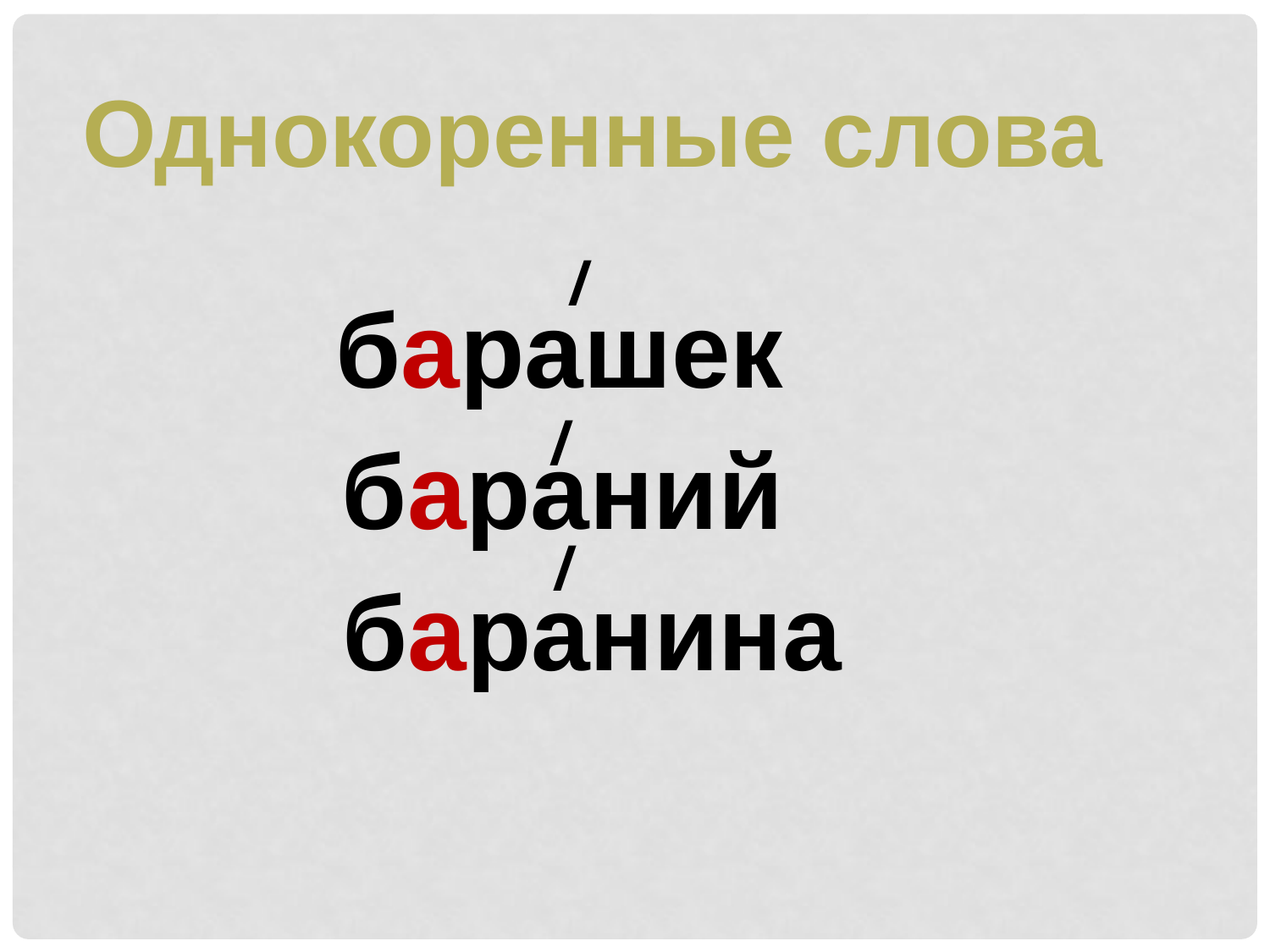

Однокоренные слова
/
барашек
/
бараний
/
баранина